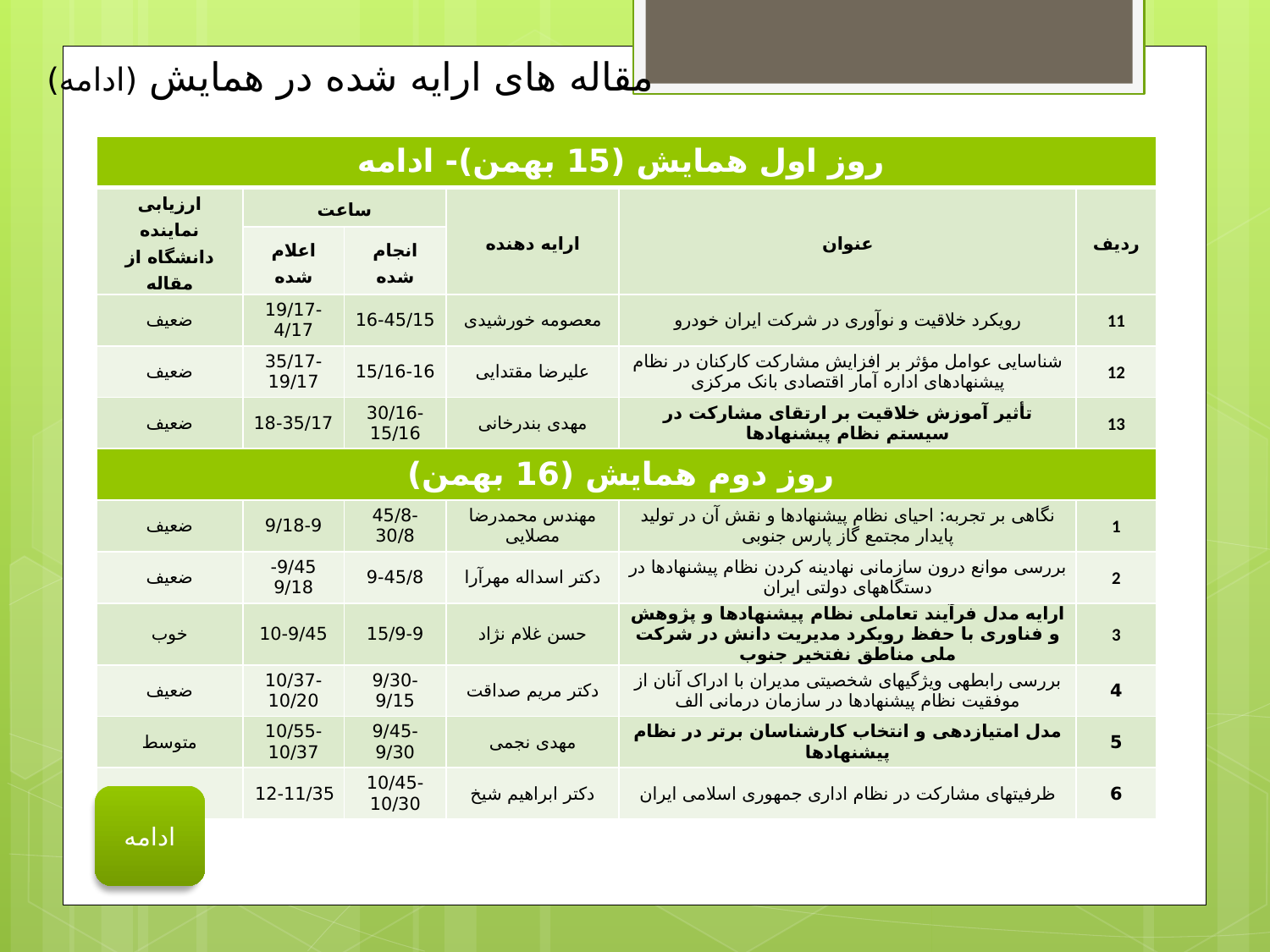

# مقاله های ارایه شده در همایش (ادامه)
| روز اول همایش (15 بهمن)- ادامه |  |  |  |  |  |
| --- | --- | --- | --- | --- | --- |
| ارزیابی نماینده دانشگاه از مقاله | ساعت |  | ارایه دهنده | عنوان | ردیف |
|  | اعلام شده | انجام شده |  |  |  |
| ضعیف | 19/17-4/17 | 16-45/15 | معصومه خورشیدی | رویکرد خلاقیت و نوآوری در شرکت ایران خودرو | 11 |
| ضعیف | 35/17-19/17 | 15/16-16 | علیرضا مقتدایی | شناسایی عوامل مؤثر بر افزایش مشارکت کارکنان در نظام پیشنهادهای اداره آمار اقتصادی بانک مرکزی | 12 |
| ضعیف | 18-35/17 | 30/16-15/16 | مهدی بندرخانی | تأثیر آموزش خلاقیت بر ارتقای مشارکت در سیستم نظام پیشنهادها | 13 |
| روز دوم همایش (16 بهمن) |  |  |  |  |  |
| ضعیف | 9/18-9 | 45/8-30/8 | مهندس محمدرضا مصلایی | نگاهی بر تجربه: احیای نظام پیشنهادها و نقش آن در تولید پایدار مجتمع گاز پارس جنوبی | 1 |
| ضعیف | 9/45- 9/18 | 9-45/8 | دکتر اسداله مهرآرا | بررسی موانع درون سازمانی نهادینه کردن نظام پیشنهادها در دستگاه­های دولتی ایران | 2 |
| خوب | 10-9/45 | 15/9-9 | حسن غلام نژاد | ارایه مدل فرآیند تعاملی نظام پیشنهادها و پژوهش و فناوری با حفظ رویکرد مدیریت دانش در شرکت ملی مناطق نفت­خیر جنوب | 3 |
| ضعیف | 10/37-10/20 | 9/30-9/15 | دکتر مریم صداقت | بررسی رابطه­ی ویژگی­های شخصیتی مدیران با ادراک آنان از موفقیت نظام پیشنهادها در سازمان درمانی الف | 4 |
| متوسط | 10/55-10/37 | 9/45-9/30 | مهدی نجمی | مدل امتیازدهی و انتخاب کارشناسان برتر در نظام پیشنهادها | 5 |
| ضعیف | 12-11/35 | 10/45-10/30 | دکتر ابراهیم شیخ | ظرفیت­های مشارکت در نظام اداری جمهوری اسلامی ایران | 6 |
ادامه